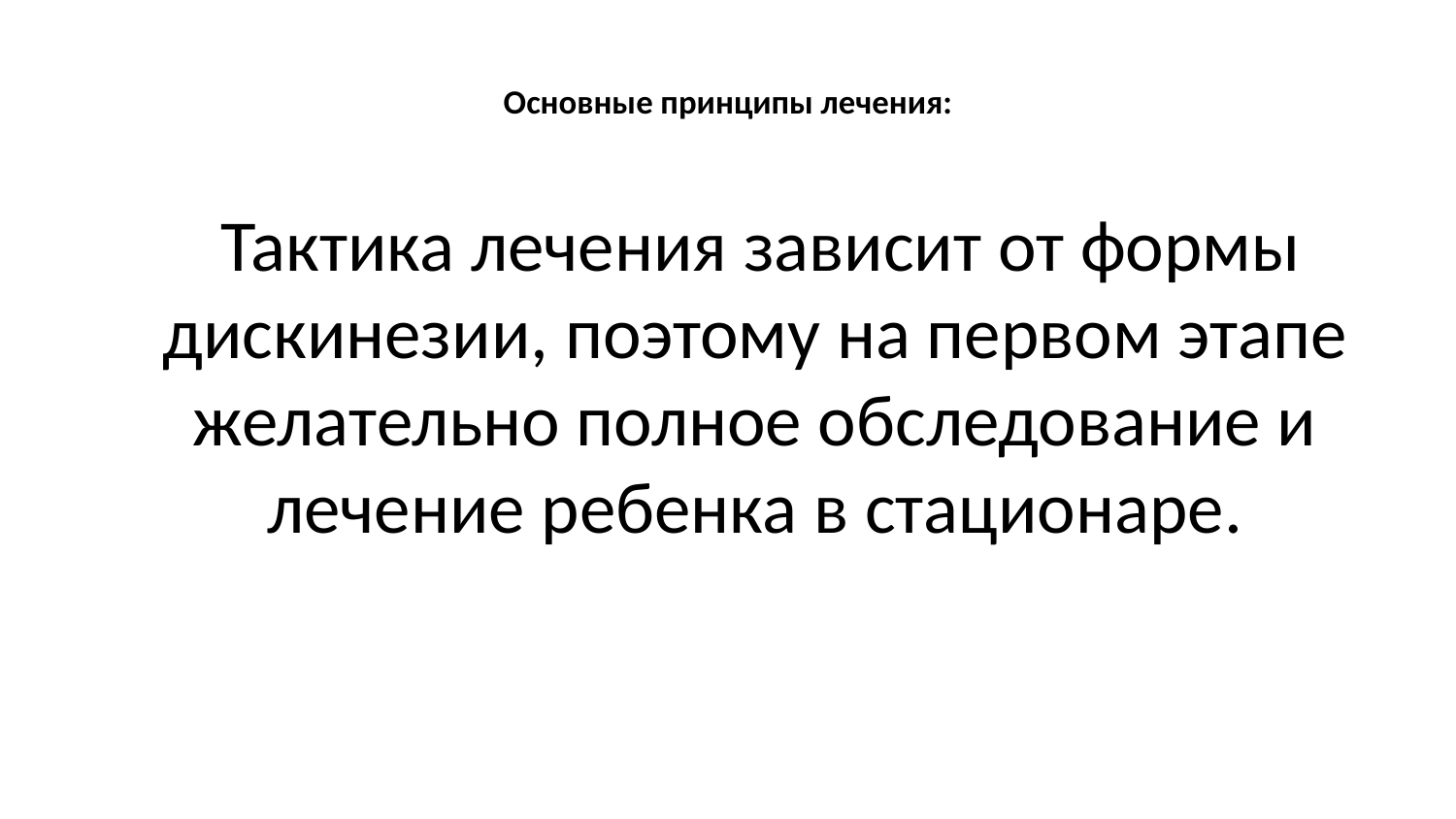

# Основные принципы лечения:
    Тактика лечения зависит от формы дискинезии, поэтому на первом этапе желательно полное обследование и лечение ребенка в стационаре.